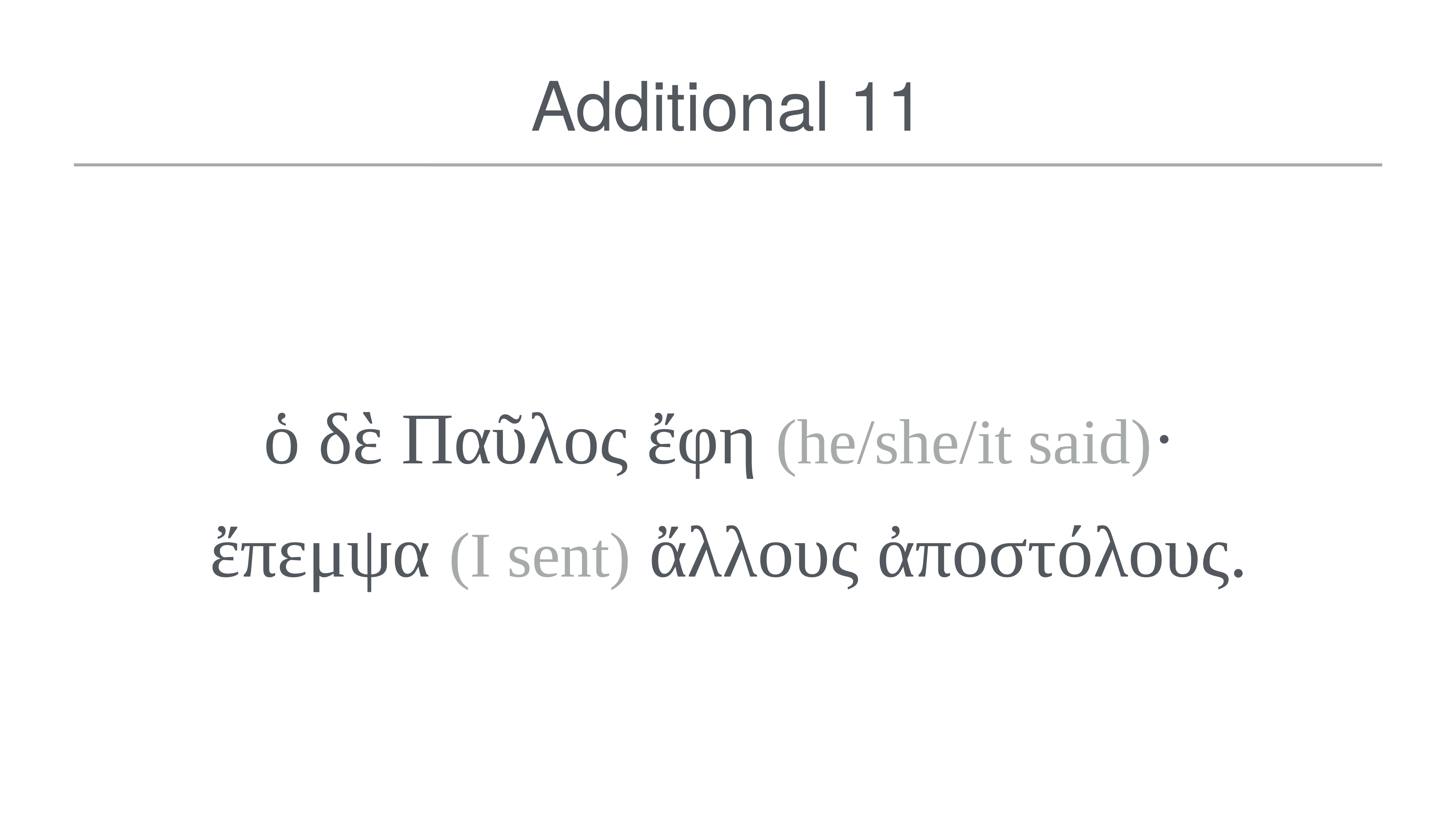

# Additional 11
ὁ δὲ Παῦλος ἔφη (he/she/it said)·
ἔπεμψα (I sent) ἄλλους ἀποστόλους.